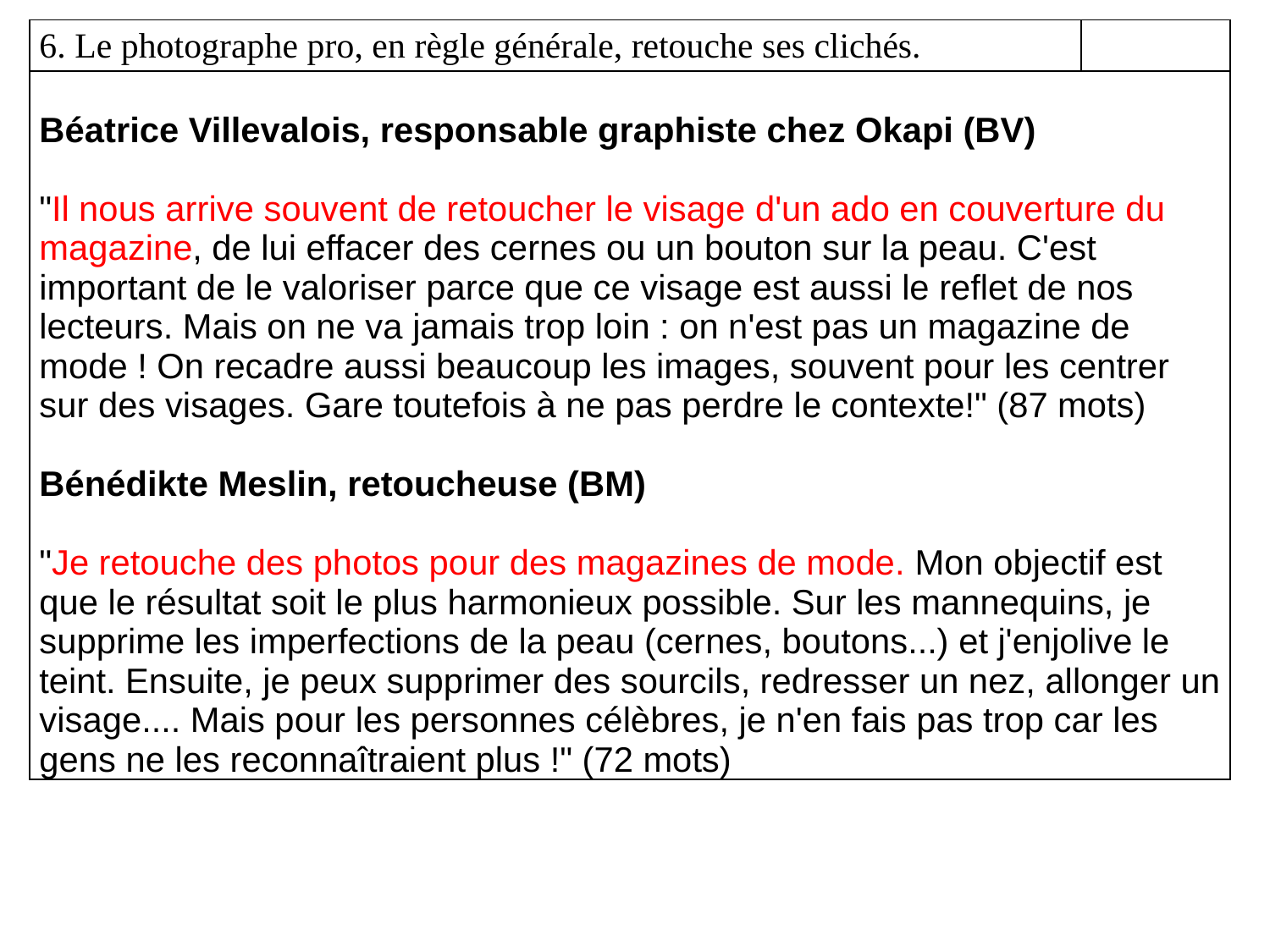

| 6. Le photographe pro, en règle générale, retouche ses clichés. |  |
| --- | --- |
| Béatrice Villevalois, responsable graphiste chez Okapi (BV) "Il nous arrive souvent de retoucher le visage d'un ado en couverture du magazine, de lui effacer des cernes ou un bouton sur la peau. C'est important de le valoriser parce que ce visage est aussi le reflet de nos lecteurs. Mais on ne va jamais trop loin : on n'est pas un magazine de mode ! On recadre aussi beaucoup les images, souvent pour les centrer sur des visages. Gare toutefois à ne pas perdre le contexte!" (87 mots) Bénédikte Meslin, retoucheuse (BM) "Je retouche des photos pour des magazines de mode. Mon objectif est que le résultat soit le plus harmonieux possible. Sur les mannequins, je supprime les imperfections de la peau (cernes, boutons...) et j'enjolive le teint. Ensuite, je peux supprimer des sourcils, redresser un nez, allonger un visage.... Mais pour les personnes célèbres, je n'en fais pas trop car les gens ne les reconnaîtraient plus !" (72 mots) |  |